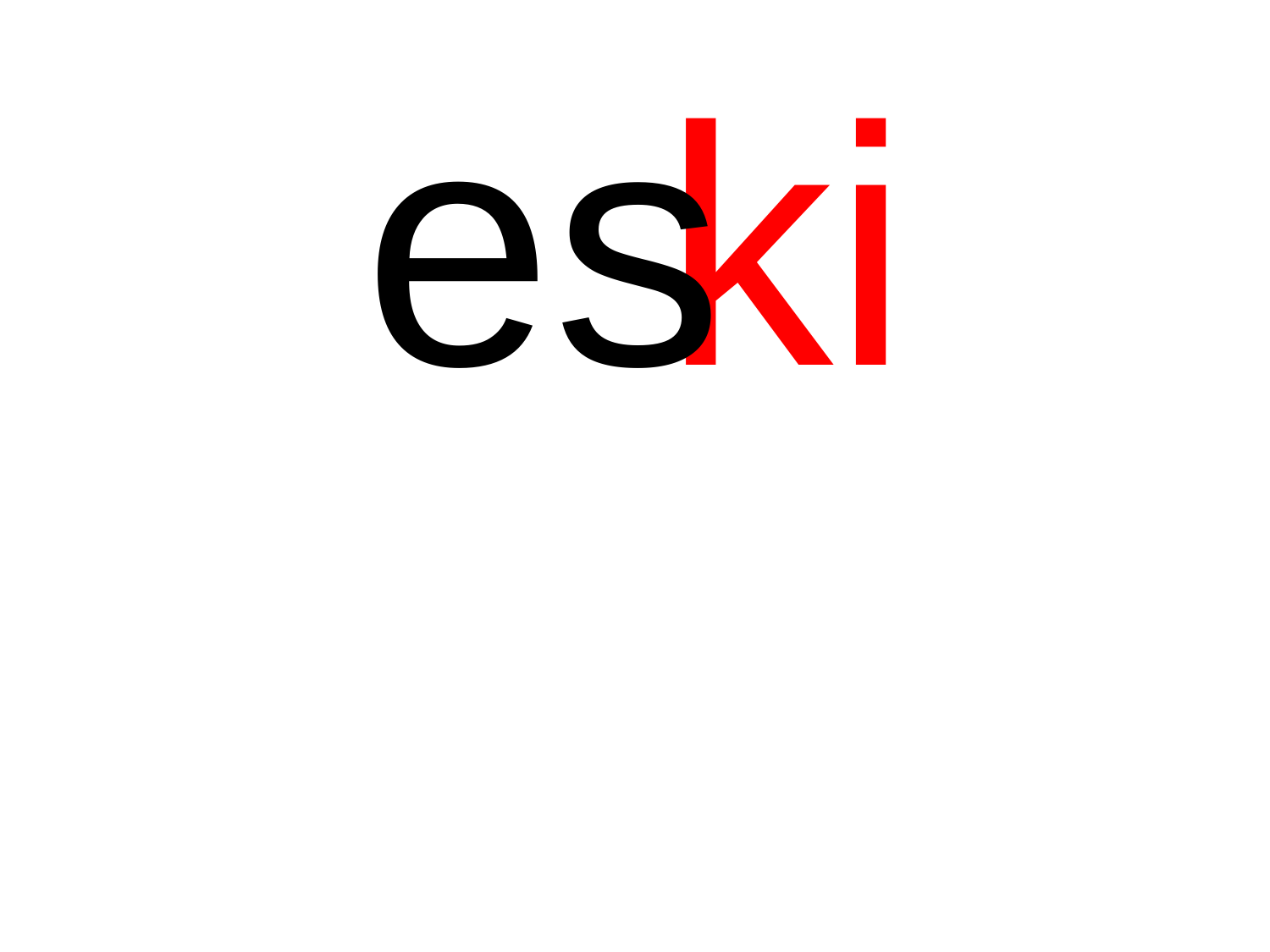

| es |
| --- |
| ki |
| --- |